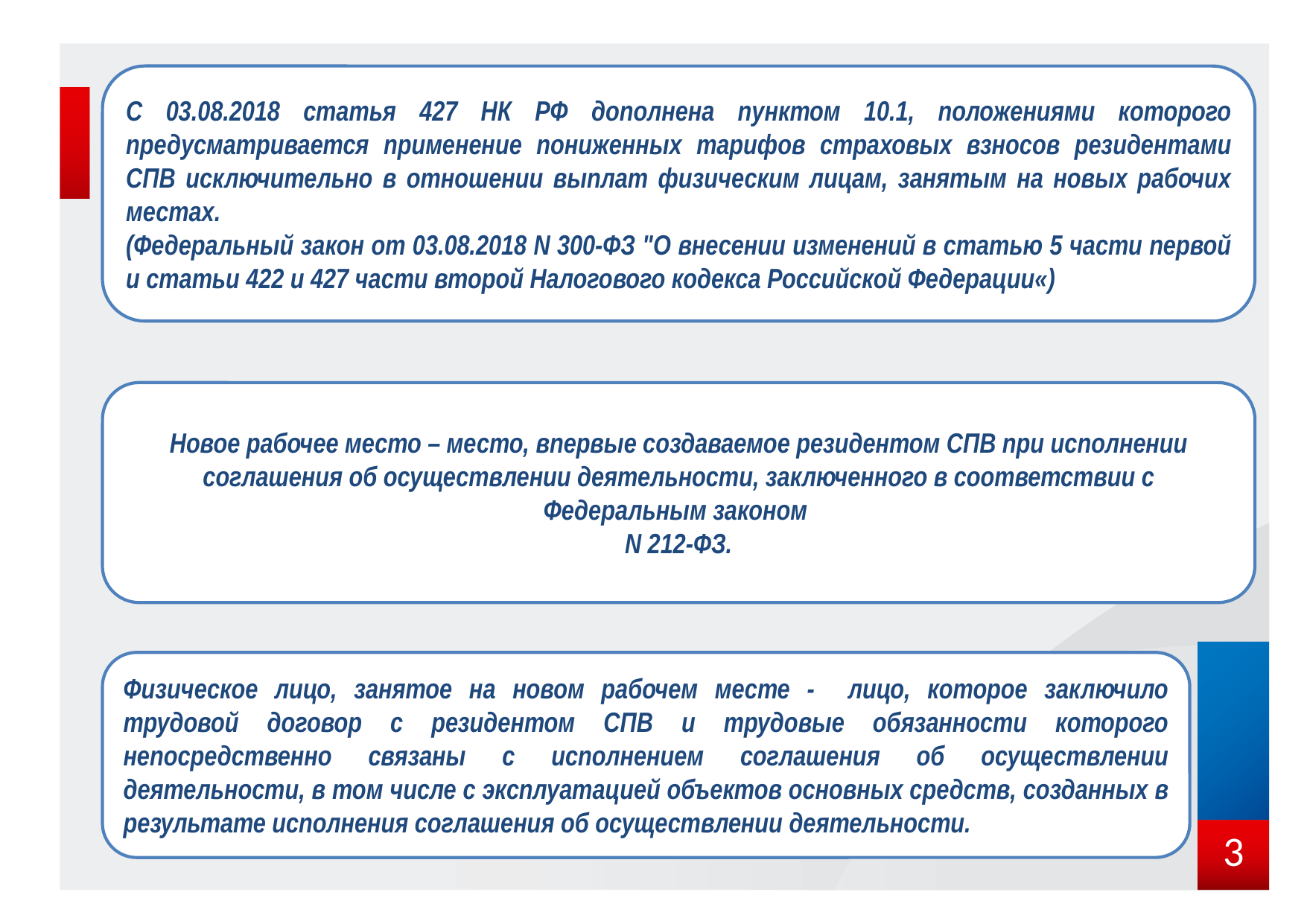

С 03.08.2018 статья 427 НК РФ дополнена пунктом 10.1, положениями которого предусматривается применение пониженных тарифов страховых взносов резидентами СПВ исключительно в отношении выплат физическим лицам, занятым на новых рабочих местах.
(Федеральный закон от 03.08.2018 N 300-ФЗ "О внесении изменений в статью 5 части первой и статьи 422 и 427 части второй Налогового кодекса Российской Федерации«)
Новое рабочее место – место, впервые создаваемое резидентом СПВ при исполнении соглашения об осуществлении деятельности, заключенного в соответствии с Федеральным законом
N 212-ФЗ.
Физическое лицо, занятое на новом рабочем месте -  лицо, которое заключило трудовой договор с резидентом СПВ и трудовые обязанности которого непосредственно связаны с исполнением соглашения об осуществлении деятельности, в том числе с эксплуатацией объектов основных средств, созданных в результате исполнения соглашения об осуществлении деятельности.
3